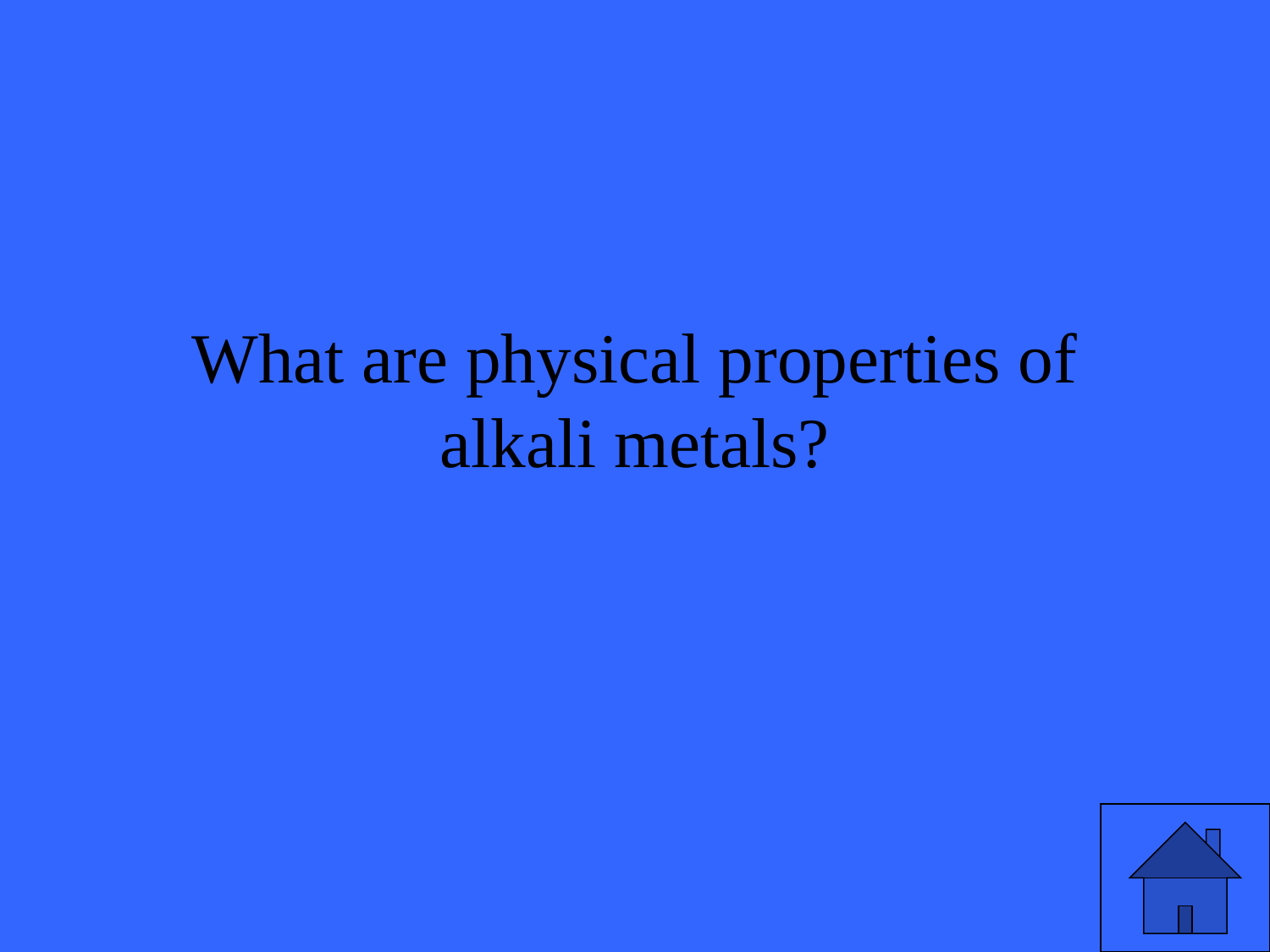

# What are physical properties of alkali metals?